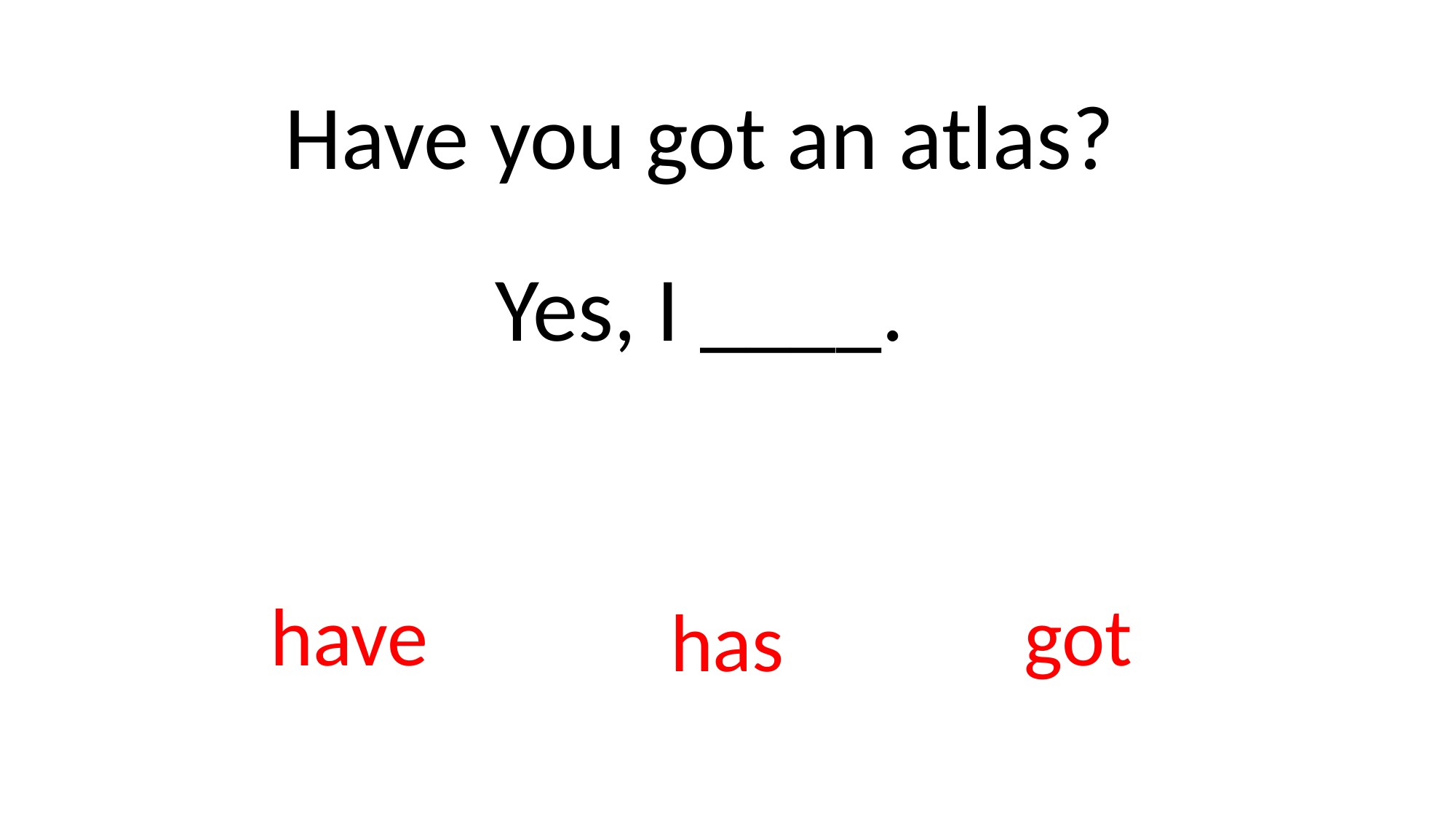

# Have you got an atlas?
Yes, I ____.
have
got
has